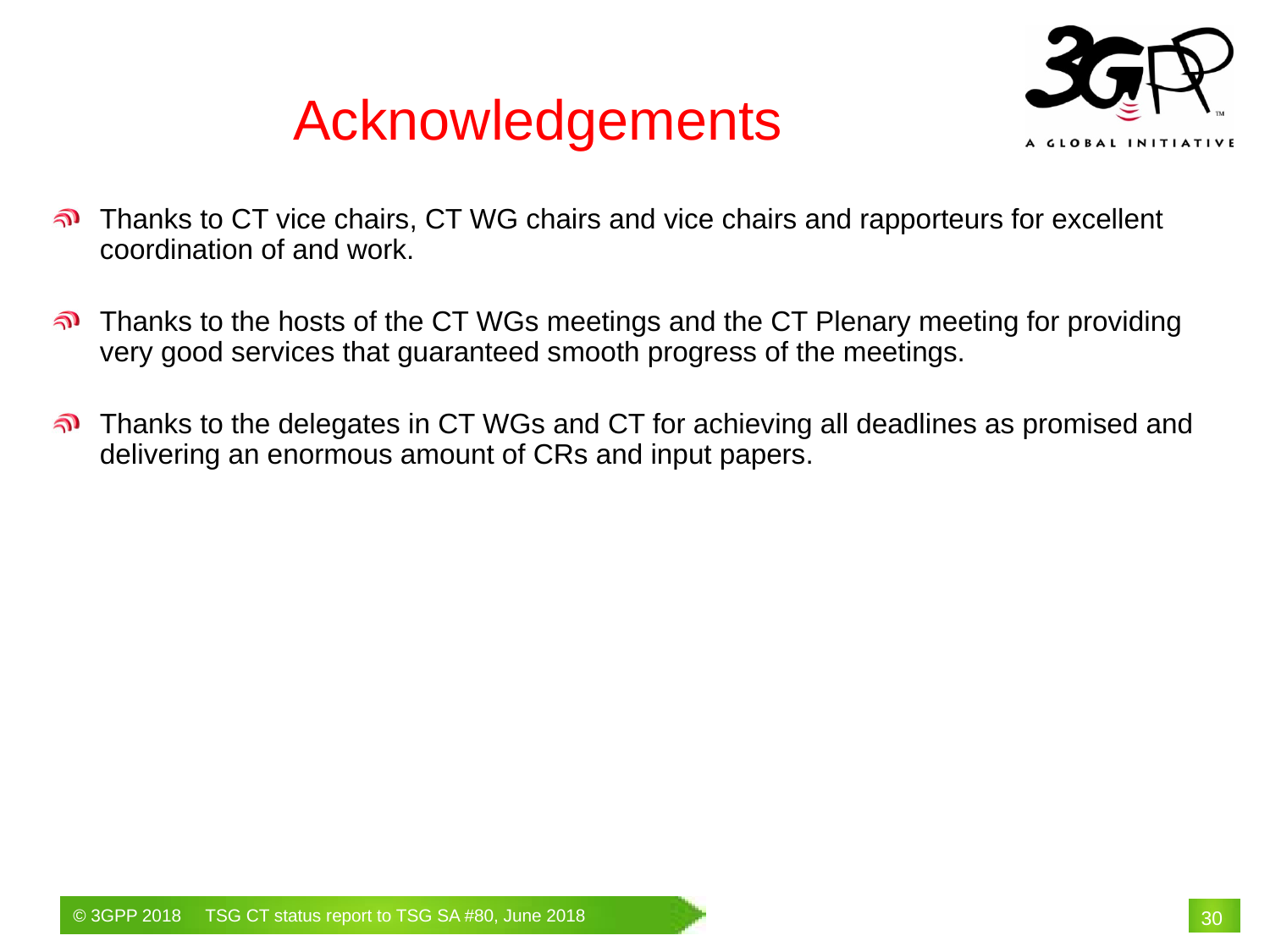

Acknowledgements

Thanks to CT vice chairs, CT WG chairs and vice chairs and rapporteurs for excellent coordination of and work.

Thanks to the hosts of the CT WGs meetings and the CT Plenary meeting for providing very good services that guaranteed smooth progress of the meetings.

Thanks to the delegates in CT WGs and CT for achieving all deadlines as promised and delivering an enormous amount of CRs and input papers.

# 30